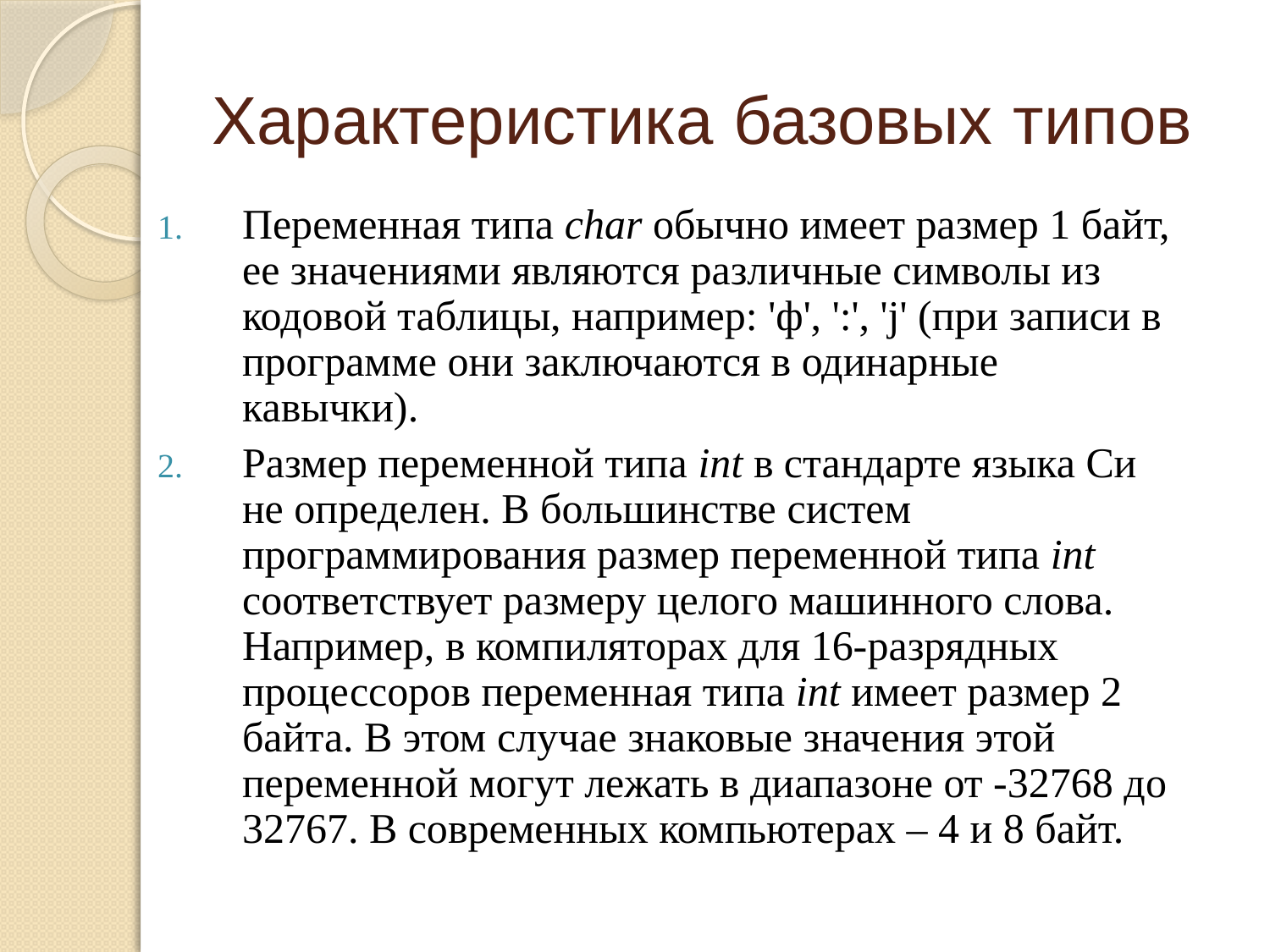

Характеристика базовых типов
Переменная типа char обычно имеет размер 1 байт, ее значениями являются различные символы из кодовой таблицы, например: 'ф', ':', 'j' (при записи в программе они заключаются в одинарные кавычки).
Размер переменной типа int в стандарте языка Си не определен. В большинстве систем программирования размер переменной типа int соответствует размеру целого машинного слова. Например, в компиляторах для 16-разрядных процессоров переменная типа int имеет размер 2 байта. В этом случае знаковые значения этой переменной могут лежать в диапазоне от -32768 до 32767. В современных компьютерах – 4 и 8 байт.